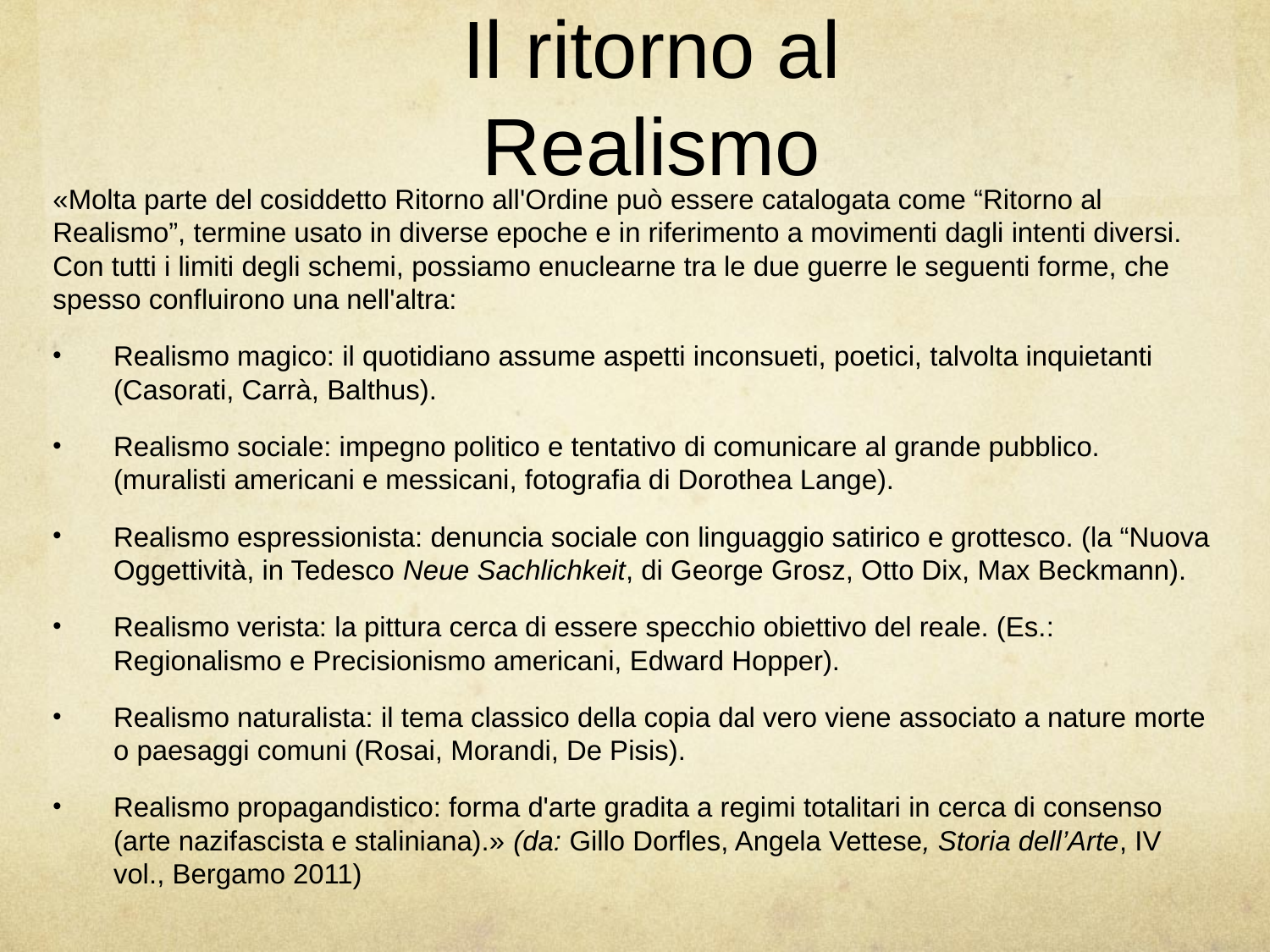

# Il ritorno al Realismo
«Molta parte del cosiddetto Ritorno all'Ordine può essere catalogata come “Ritorno al Realismo”, termine usato in diverse epoche e in riferimento a movimenti dagli intenti diversi. Con tutti i limiti degli schemi, possiamo enuclearne tra le due guerre le seguenti forme, che spesso confluirono una nell'altra:
Realismo magico: il quotidiano assume aspetti inconsueti, poetici, talvolta inquietanti (Casorati, Carrà, Balthus).
Realismo sociale: impegno politico e tentativo di comunicare al grande pubblico. (muralisti americani e messicani, fotografia di Dorothea Lange).
Realismo espressionista: denuncia sociale con linguaggio satirico e grottesco. (la “Nuova Oggettività, in Tedesco Neue Sachlichkeit, di George Grosz, Otto Dix, Max Beckmann).
Realismo verista: la pittura cerca di essere specchio obiettivo del reale. (Es.: Regionalismo e Precisionismo americani, Edward Hopper).
Realismo naturalista: il tema classico della copia dal vero viene associato a nature morte o paesaggi comuni (Rosai, Morandi, De Pisis).
Realismo propagandistico: forma d'arte gradita a regimi totalitari in cerca di consenso (arte nazifascista e staliniana).» (da: Gillo Dorfles, Angela Vettese, Storia dell’Arte, IV vol., Bergamo 2011)